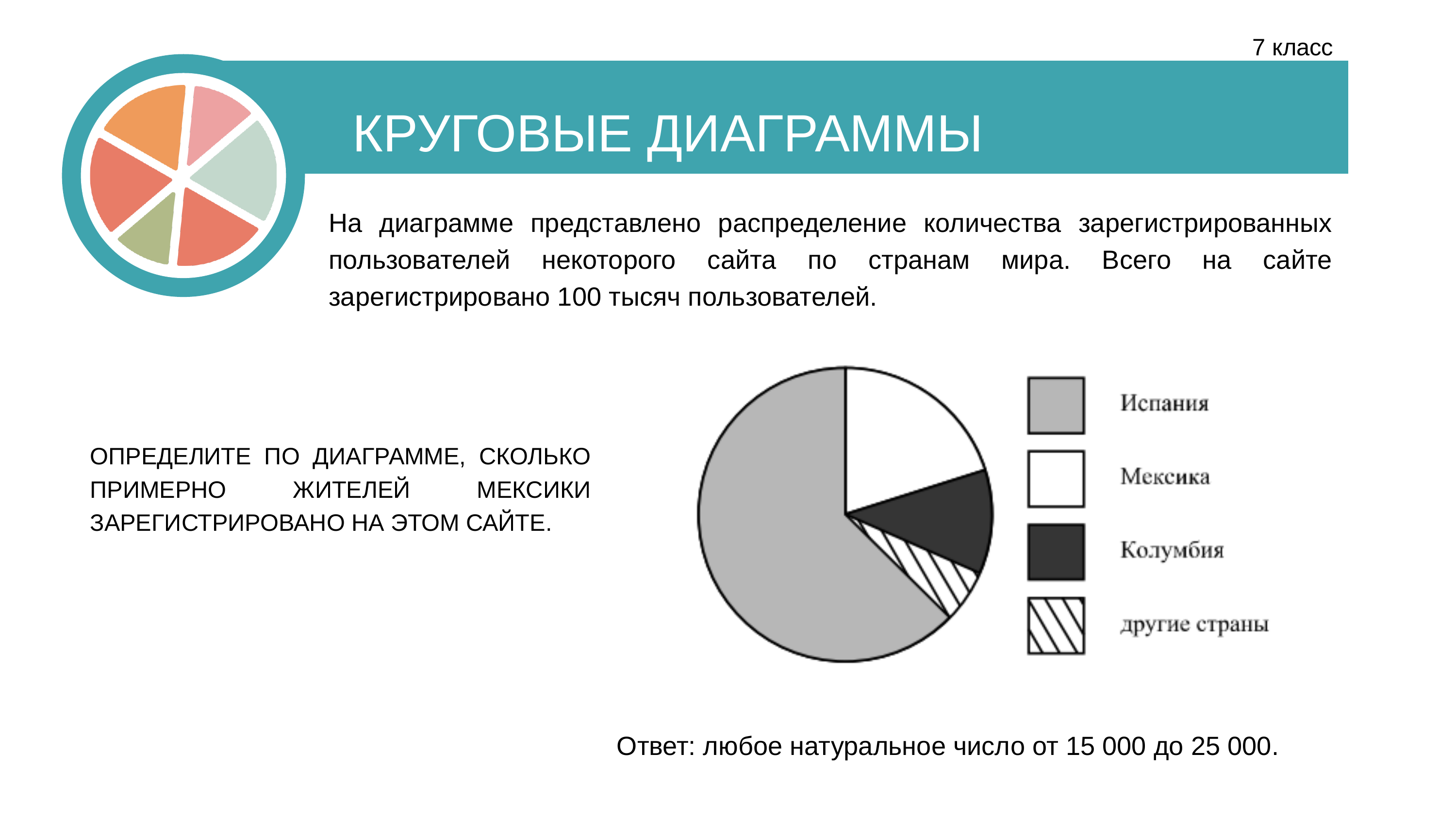

7 класс

КРУГОВЫЕ ДИАГРАММЫ
На диаграмме представлено распределение количества зарегистрированных пользователей некоторого сайта по странам мира. Всего на сайте зарегистрировано 100 тысяч пользователей.

ОПРЕДЕЛИТЕ ПО ДИАГРАММЕ, СКОЛЬКО ПРИМЕРНО ЖИТЕЛЕЙ МЕКСИКИ ЗАРЕГИСТРИРОВАНО НА ЭТОМ САЙТЕ.
Ответ: любое натуральное число от 15 000 до 25 000.